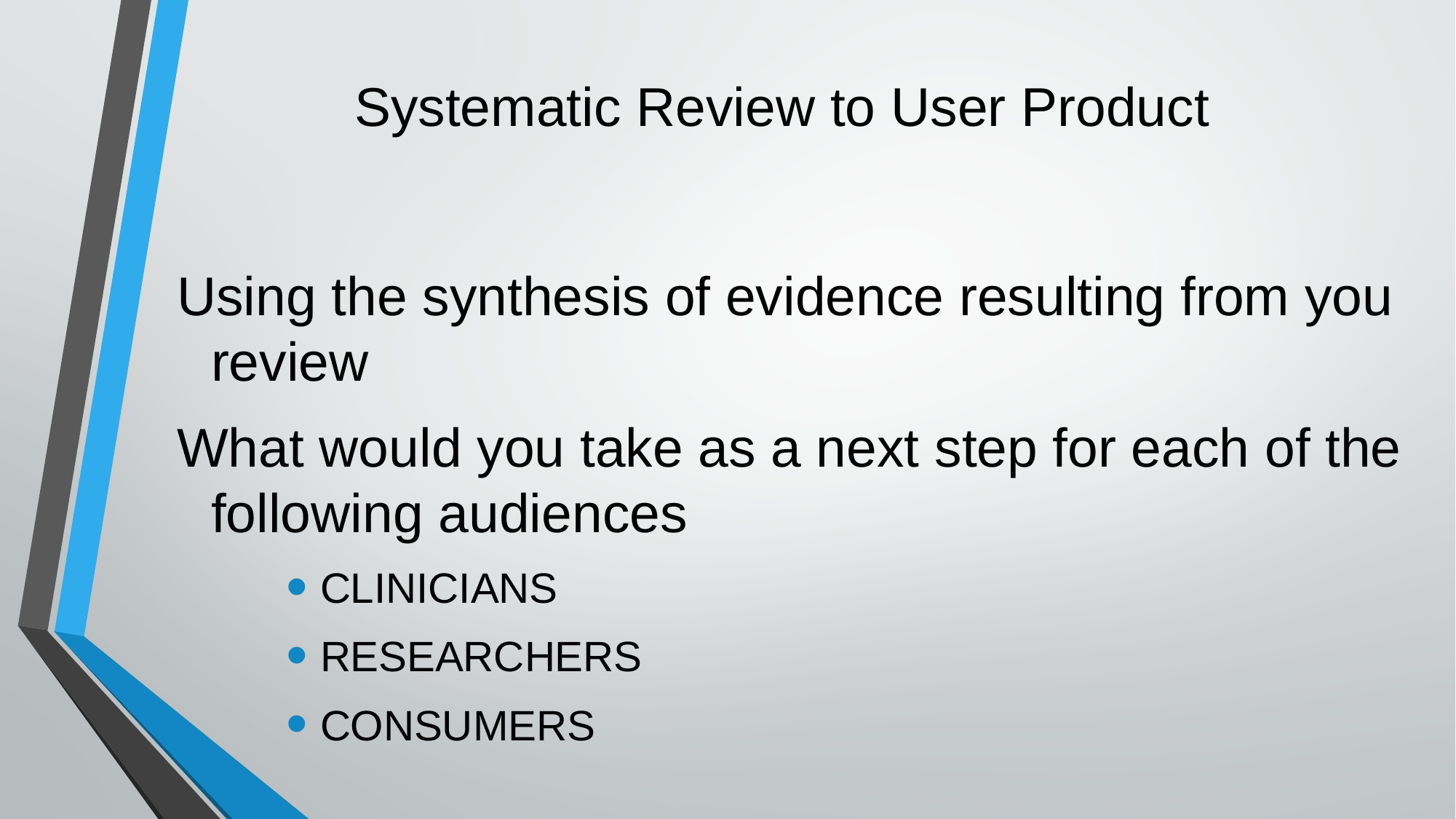

# Systematic Review to User Product
Using the synthesis of evidence resulting from you review
What would you take as a next step for each of the following audiences
CLINICIANS
RESEARCHERS
CONSUMERS